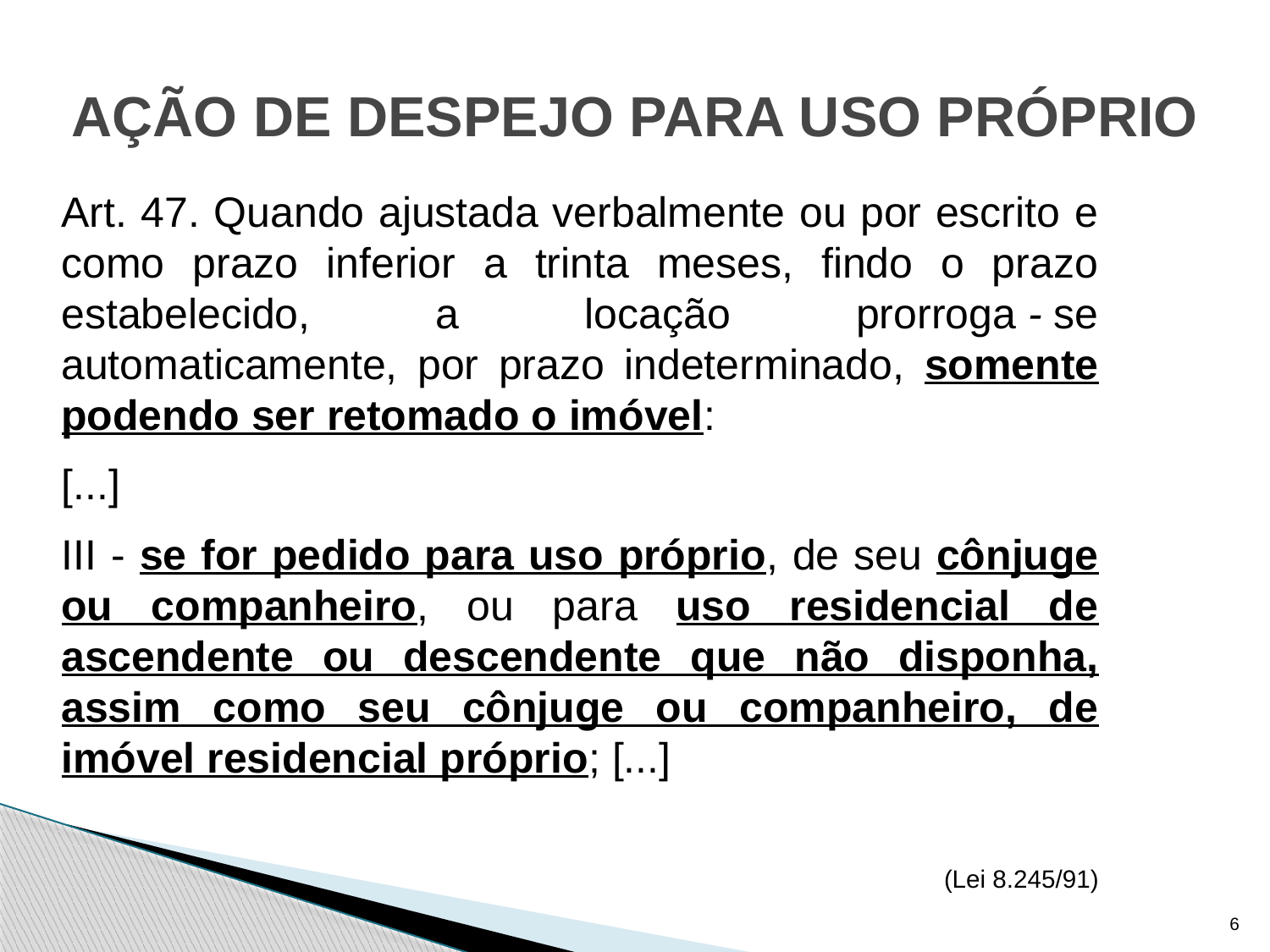

# AÇÃO DE DESPEJO PARA USO PRÓPRIO
	Art. 47. Quando ajustada verbalmente ou por escrito e como prazo inferior a trinta meses, findo o prazo estabelecido, a locação prorroga - se automaticamente, por prazo indeterminado, somente podendo ser retomado o imóvel:
	[...]
	III - se for pedido para uso próprio, de seu cônjuge ou companheiro, ou para uso residencial de ascendente ou descendente que não disponha, assim como seu cônjuge ou companheiro, de imóvel residencial próprio; [...]

(Lei 8.245/91)
6